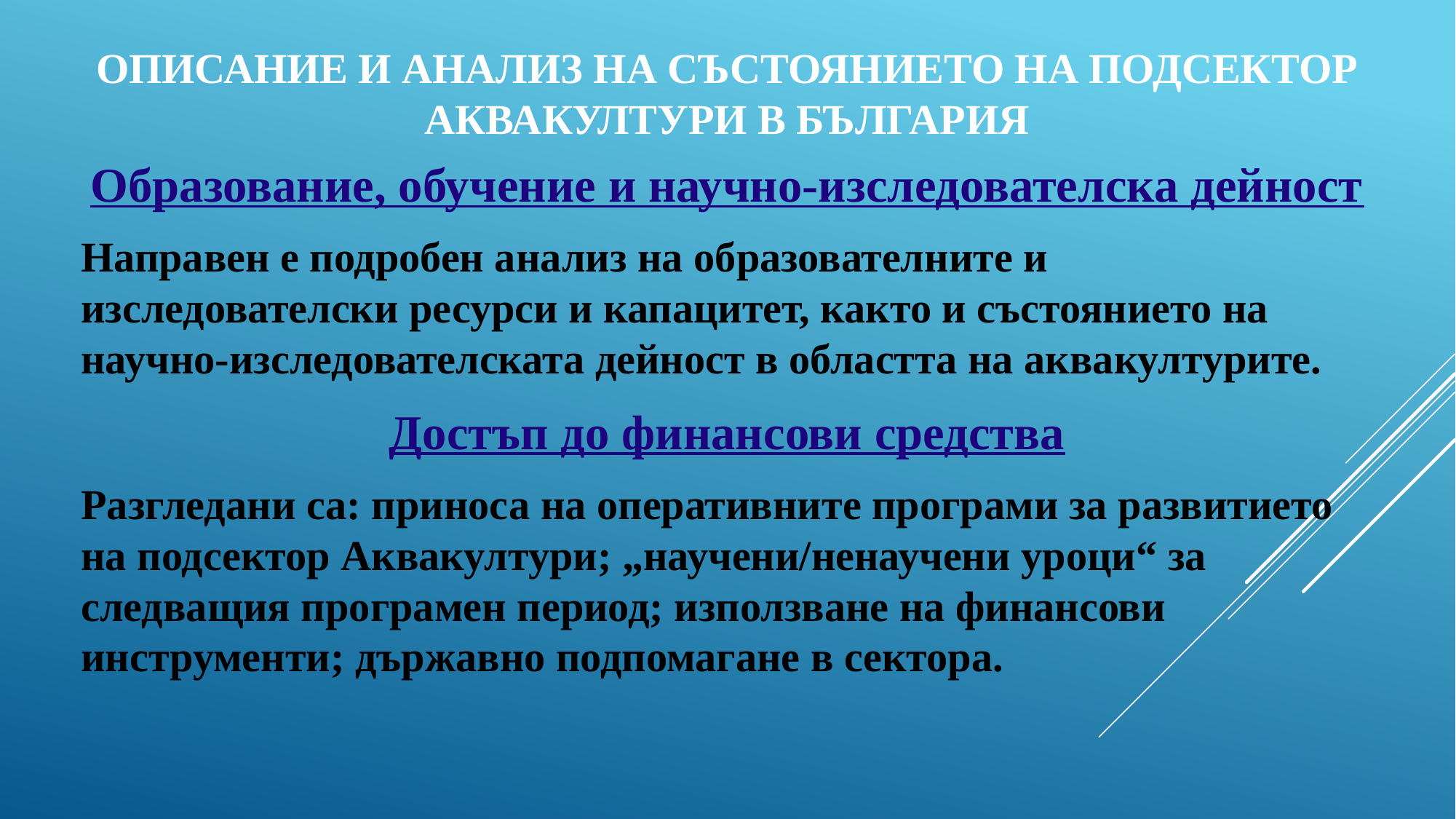

# Описание и анализ на състоянието на подсектор Аквакултури в България
Образование, обучение и научно-изследователска дейност
Направен е подробен анализ на образователните и изследователски ресурси и капацитет, както и състоянието на научно-изследователската дейност в областта на аквакултурите.
Достъп до финансови средства
Разгледани са: приноса на оперативните програми за развитието на подсектор Аквакултури; „научени/ненаучени уроци“ за следващия програмен период; използване на финансови инструменти; държавно подпомагане в сектора.